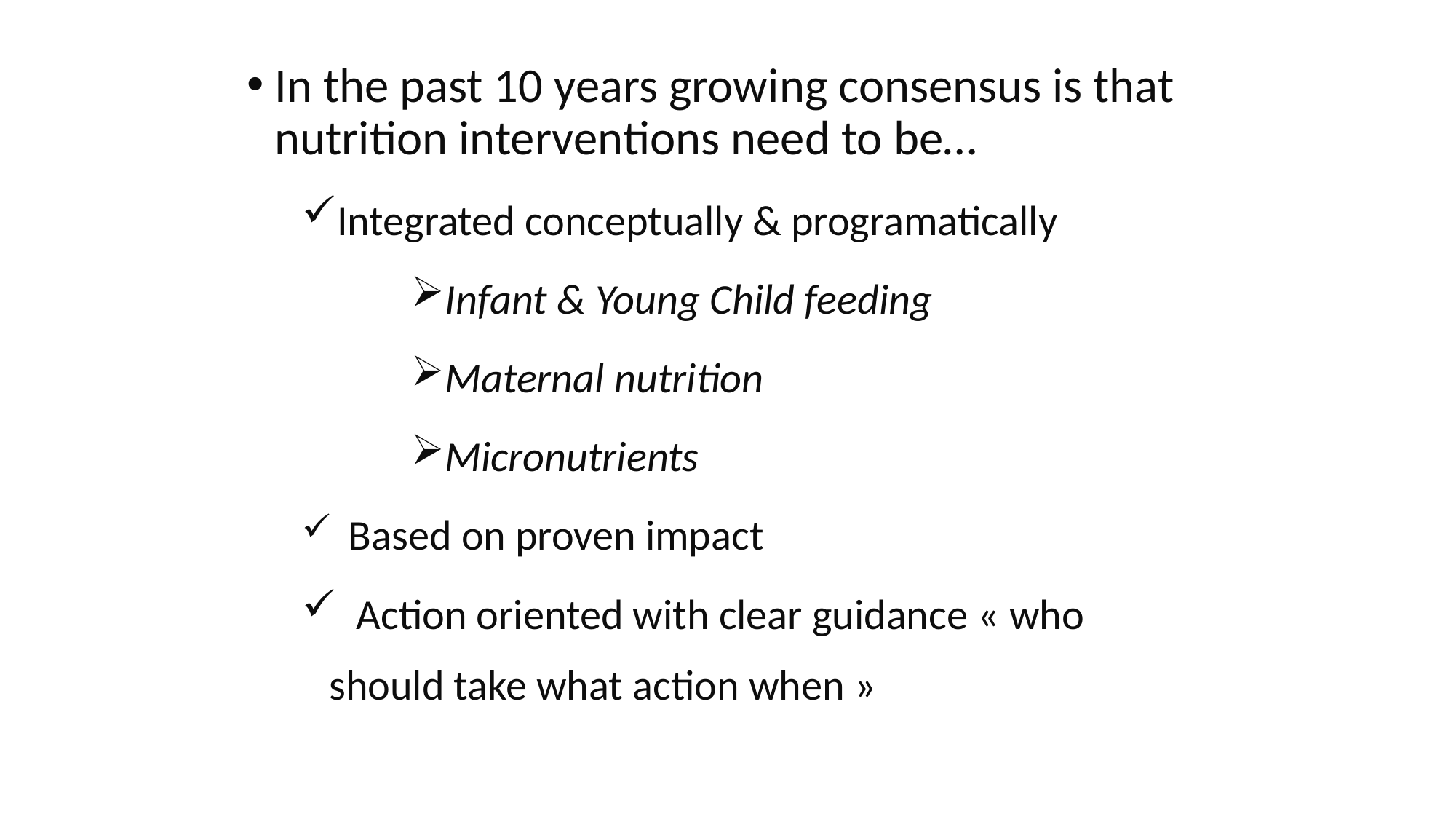

In the past 10 years growing consensus is that nutrition interventions need to be…
Integrated conceptually & programatically
Infant & Young Child feeding
Maternal nutrition
Micronutrients
  Based on proven impact
  Action oriented with clear guidance « who should take what action when »

ayenew.n(bsc,fellow of mph human nutrtion)
8